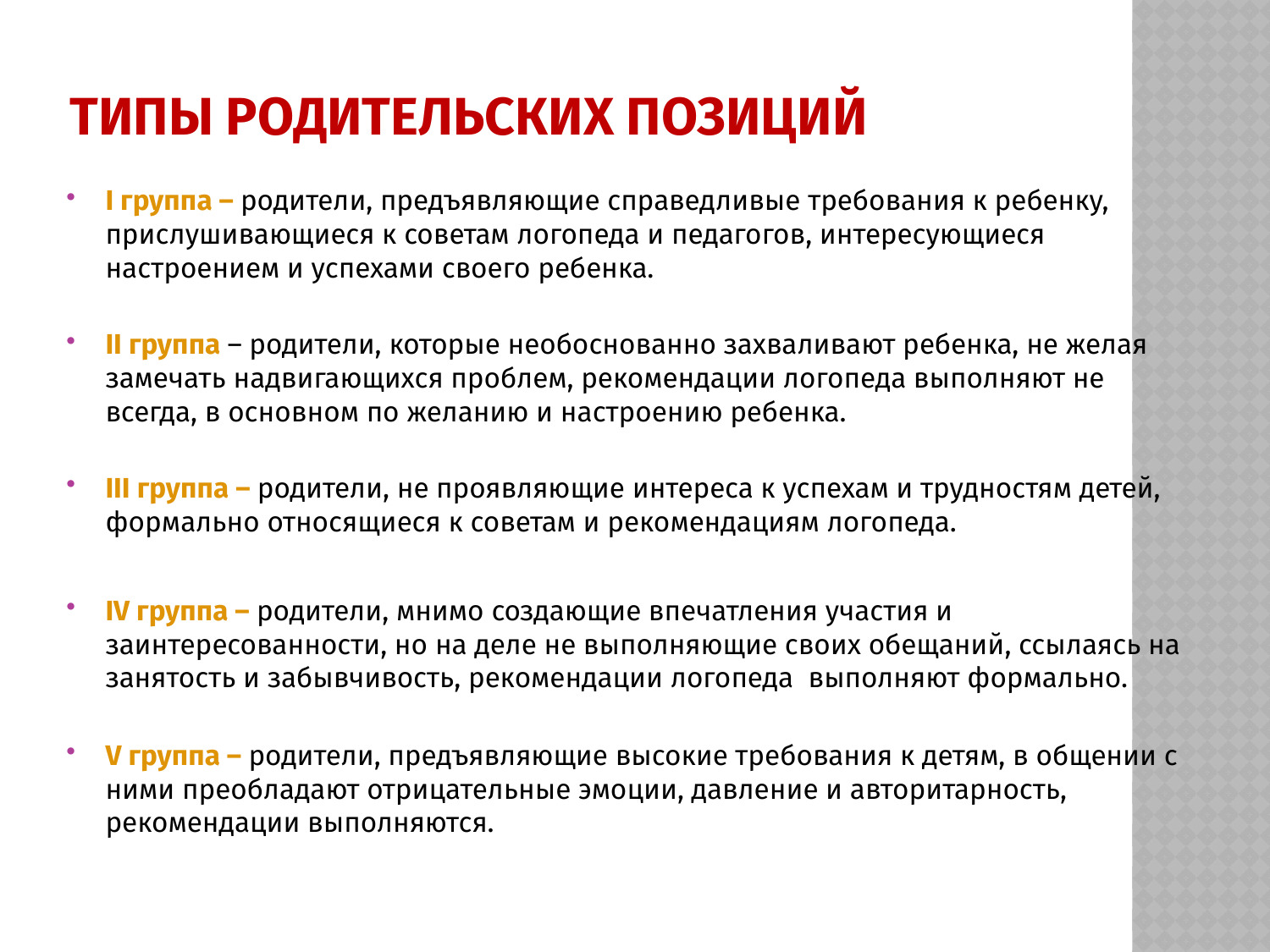

# Типы родительских позиций
I группа – родители, предъявляющие справедливые требования к ребенку, прислушивающиеся к советам логопеда и педагогов, интересующиеся настроением и успехами своего ребенка.

II группа – родители, которые необоснованно захваливают ребенка, не желая замечать надвигающихся проблем, рекомендации логопеда выполняют не всегда, в основном по желанию и настроению ребенка.

III группа – родители, не проявляющие интереса к успехам и трудностям детей, формально относящиеся к советам и рекомендациям логопеда.

IV группа – родители, мнимо создающие впечатления участия и заинтересованности, но на деле не выполняющие своих обещаний, ссылаясь на занятость и забывчивость, рекомендации логопеда  выполняют формально.

V группа – родители, предъявляющие высокие требования к детям, в общении с ними преобладают отрицательные эмоции, давление и авторитарность, рекомендации выполняются.